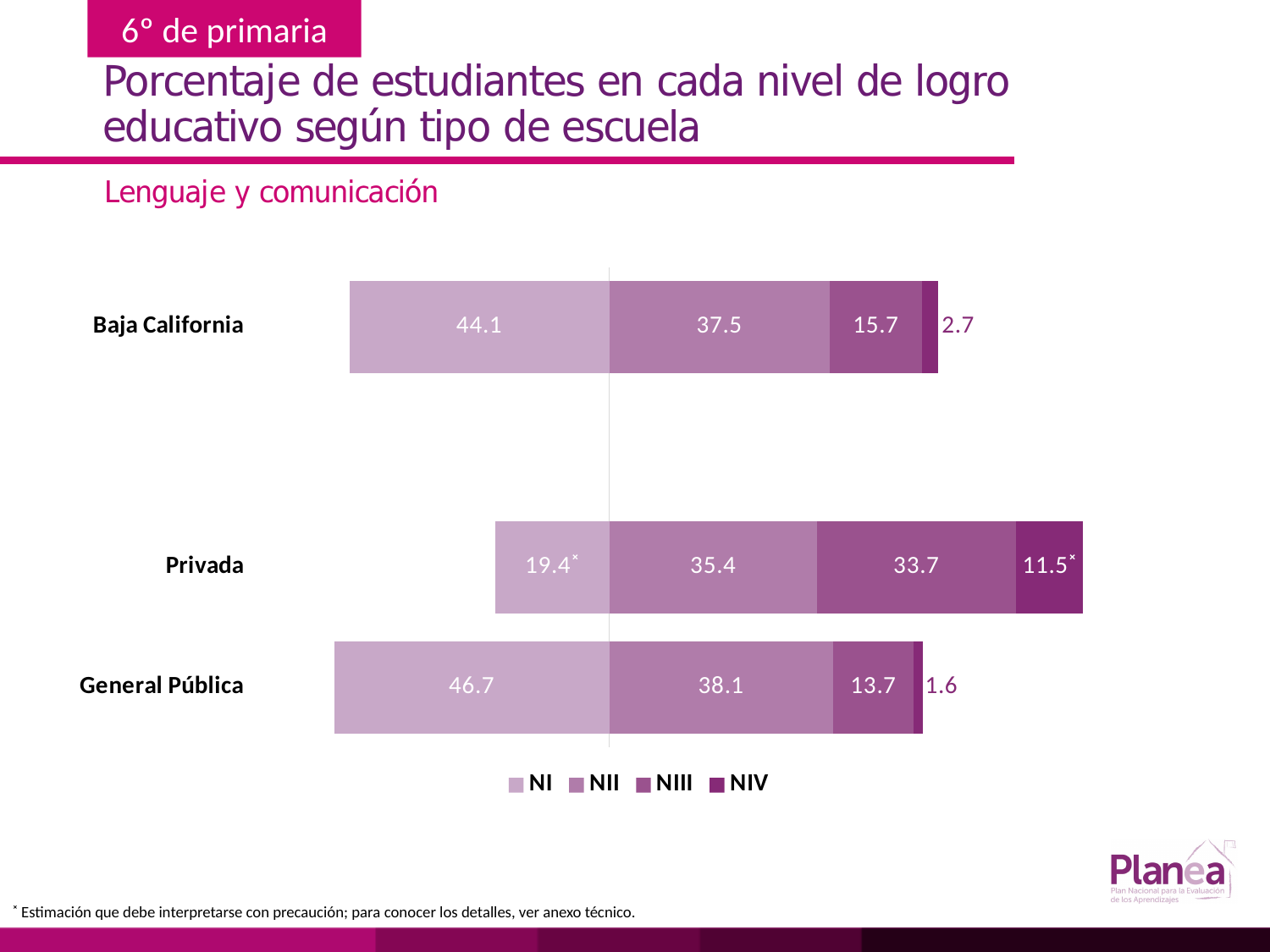

# Porcentaje de estudiantes en cada nivel de logro educativo según tipo de escuela

Lenguaje y comunicación

### Chart

| Category |  |  |  |  |
|---|---|---|---|---|
| General Pública | -46.7 | 38.1 | 13.7 | 1.6 |
| Privada | -19.4 | 35.4 | 33.7 | 11.5 |
|  | None | None | None | None |
| Baja California | -44.1 | 37.5 | 15.7 | 2.7 |
˟ Estimación que debe interpretarse con precaución; para conocer los detalles, ver anexo técnico.